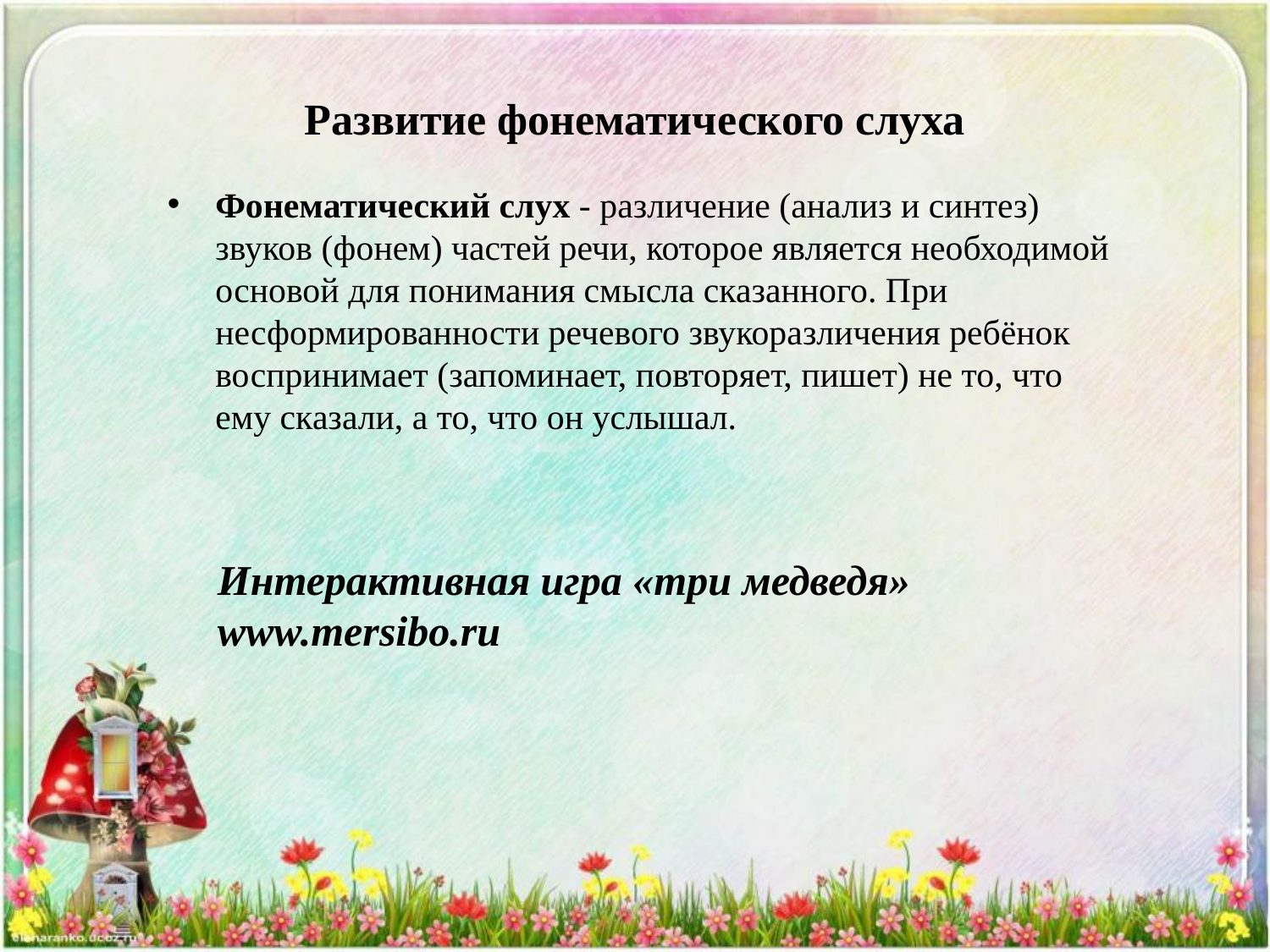

# Развитие фонематического слуха
Фонематический слух - различение (анализ и синтез) звуков (фонем) частей речи, которое является необходимой основой для понимания смысла сказанного. При несформированности речевого звукоразличения ребёнок воспринимает (запоминает, повторяет, пишет) не то, что ему сказали, а то, что он услышал.
Интерактивная игра «три медведя» www.mersibo.ru